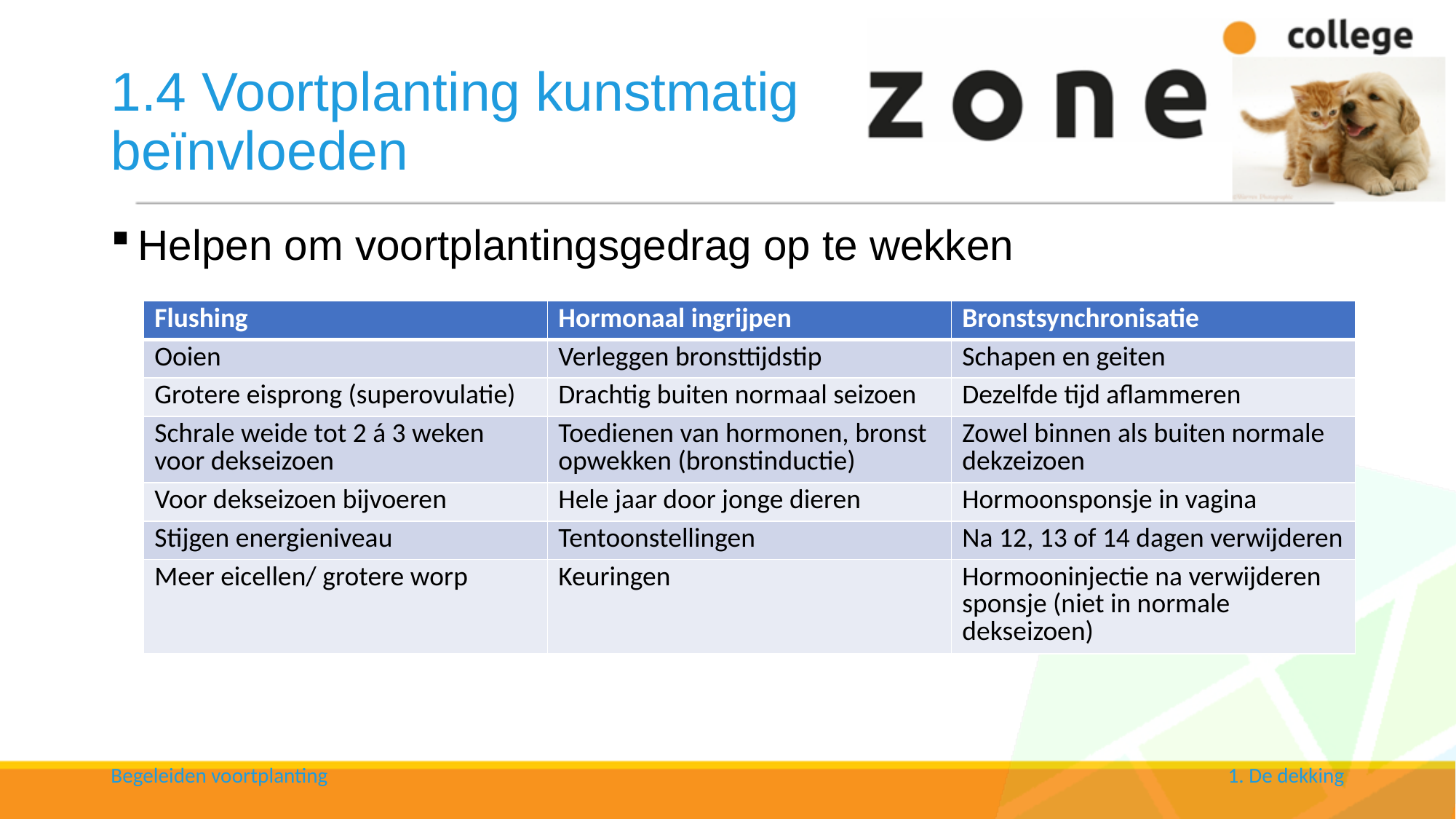

# 1.4 Voortplanting kunstmatig beïnvloeden
Helpen om voortplantingsgedrag op te wekken

| Flushing | Hormonaal ingrijpen | Bronstsynchronisatie |
| --- | --- | --- |
| Ooien | Verleggen bronsttijdstip | Schapen en geiten |
| Grotere eisprong (superovulatie) | Drachtig buiten normaal seizoen | Dezelfde tijd aflammeren |
| Schrale weide tot 2 á 3 weken voor dekseizoen | Toedienen van hormonen, bronst opwekken (bronstinductie) | Zowel binnen als buiten normale dekzeizoen |
| Voor dekseizoen bijvoeren | Hele jaar door jonge dieren | Hormoonsponsje in vagina |
| Stijgen energieniveau | Tentoonstellingen | Na 12, 13 of 14 dagen verwijderen |
| Meer eicellen/ grotere worp | Keuringen | Hormooninjectie na verwijderen sponsje (niet in normale dekseizoen) |
Begeleiden voortplanting
1. De dekking